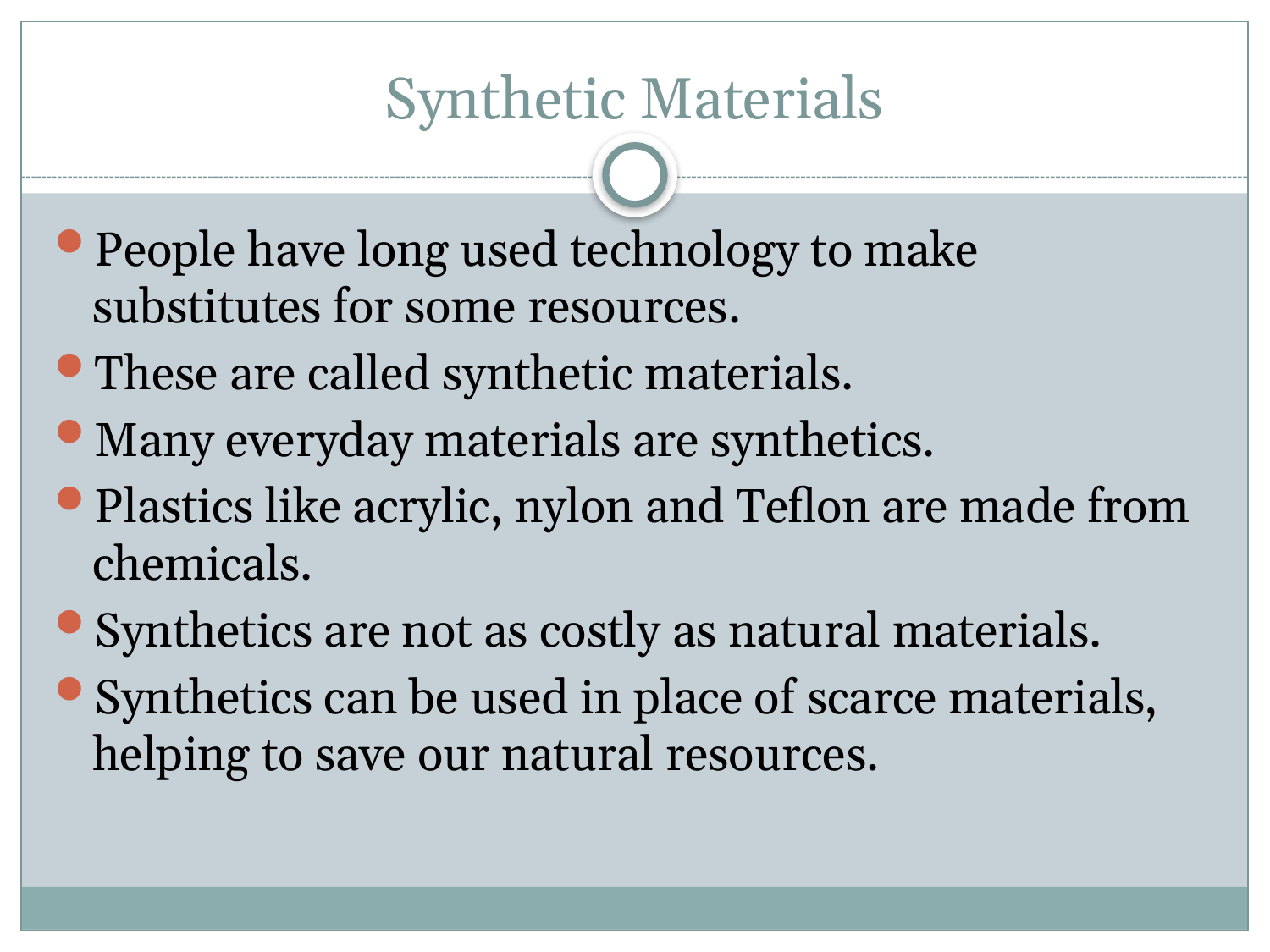

# Synthetic Materials
People have long used technology to make substitutes for some resources.
These are called synthetic materials.
Many everyday materials are synthetics.
Plastics like acrylic, nylon and Teflon are made from chemicals.
Synthetics are not as costly as natural materials.
Synthetics can be used in place of scarce materials, helping to save our natural resources.